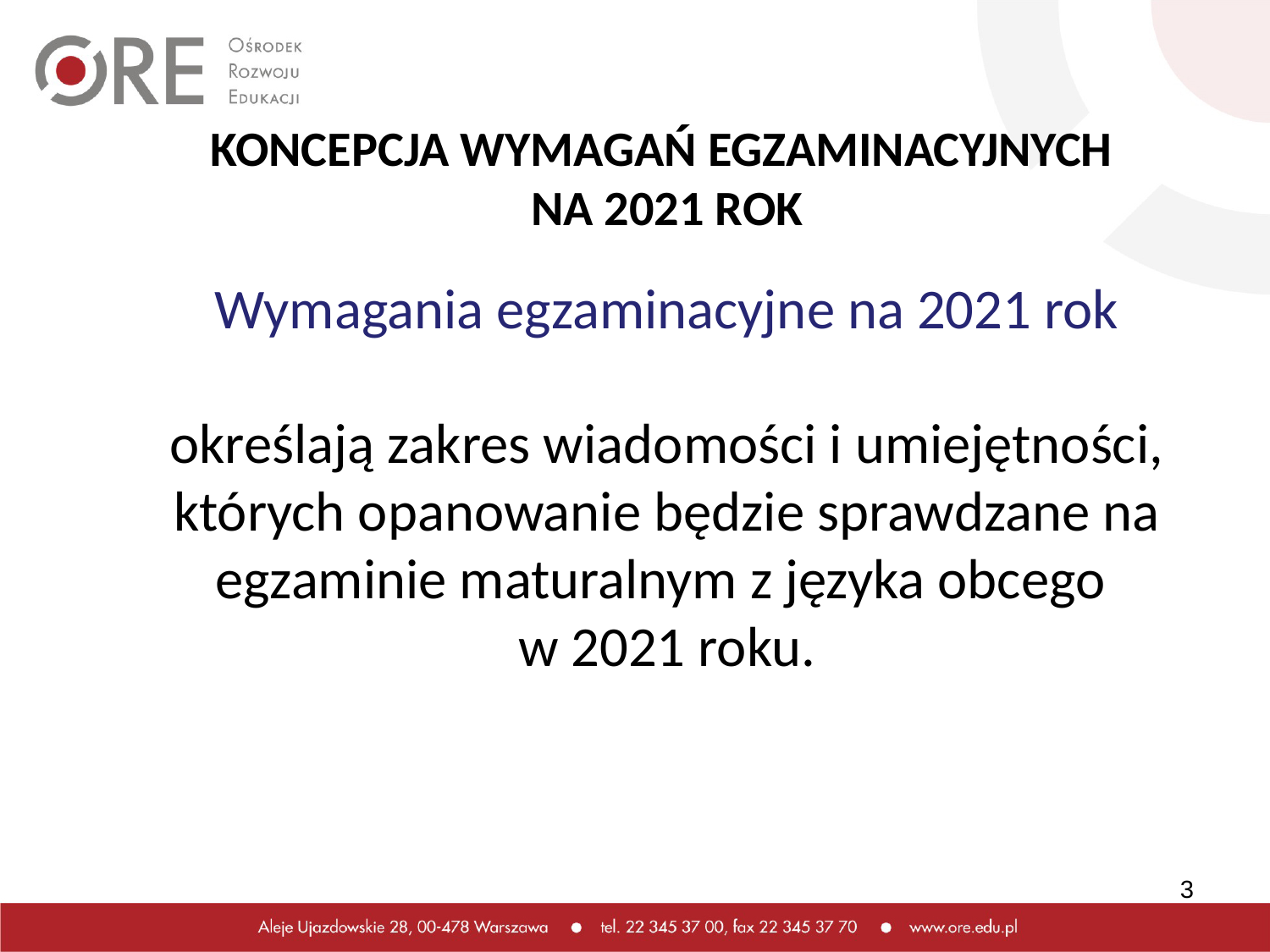

KONCEPCJA WYMAGAŃ EGZAMINACYJNYCH
NA 2021 ROK
Wymagania egzaminacyjne na 2021 rok
określają zakres wiadomości i umiejętności, których opanowanie będzie sprawdzane na egzaminie maturalnym z języka obcego
w 2021 roku.

3